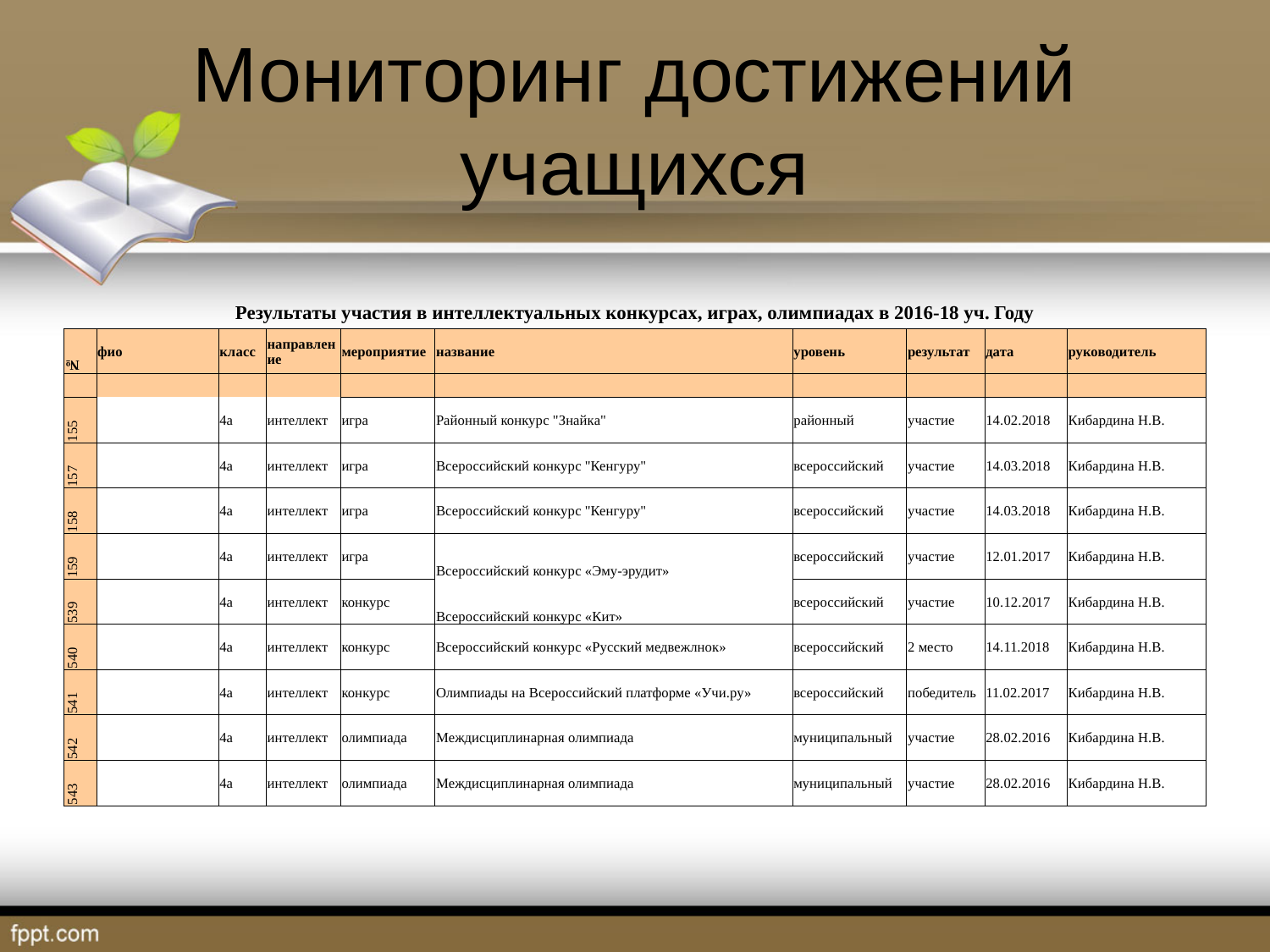

# Мониторинг достижений учащихся
| Результаты участия в интеллектуальных конкурсах, играх, олимпиадах в 2016-18 уч. Году |  |  |  |  |  |  |  |  |  |
| --- | --- | --- | --- | --- | --- | --- | --- | --- | --- |
| № | фио | класс | направление | мероприятие | название | уровень | результат | дата | руководитель |
|  |  |  |  |  |  |  |  |  |  |
| 155 |  | 4а | интеллект | игра | Районный конкурс "Знайка" | районный | участие | 14.02.2018 | Кибардина Н.В. |
| 157 |  | 4а | интеллект | игра | Всероссийский конкурс "Кенгуру" | всероссийский | участие | 14.03.2018 | Кибардина Н.В. |
| 158 |  | 4а | интеллект | игра | Всероссийский конкурс "Кенгуру" | всероссийский | участие | 14.03.2018 | Кибардина Н.В. |
| 159 |  | 4а | интеллект | игра | Всероссийский конкурс «Эму-эрудит» | всероссийский | участие | 12.01.2017 | Кибардина Н.В. |
| 539 |  | 4а | интеллект | конкурс | Всероссийский конкурс «Кит» | всероссийский | участие | 10.12.2017 | Кибардина Н.В. |
| 540 |  | 4а | интеллект | конкурс | Всероссийский конкурс «Русский медвежлнок» | всероссийский | 2 место | 14.11.2018 | Кибардина Н.В. |
| 541 |  | 4а | интеллект | конкурс | Олимпиады на Всероссийский платформе «Учи.ру» | всероссийский | победитель | 11.02.2017 | Кибардина Н.В. |
| 542 |  | 4а | интеллект | олимпиада | Междисциплинарная олимпиада | муниципальный | участие | 28.02.2016 | Кибардина Н.В. |
| 543 |  | 4а | интеллект | олимпиада | Междисциплинарная олимпиада | муниципальный | участие | 28.02.2016 | Кибардина Н.В. |